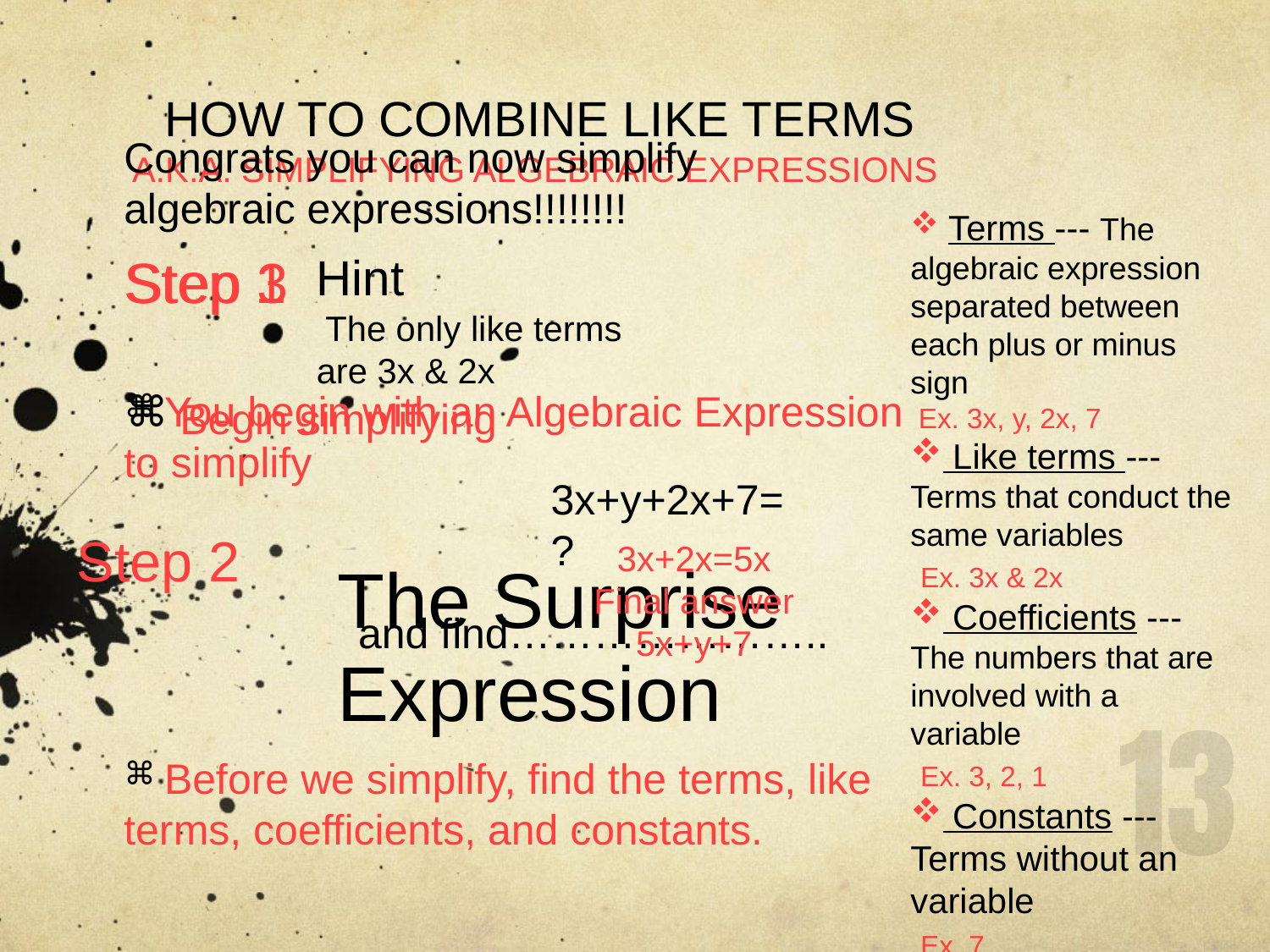

HOW TO COMBINE LIKE TERMS
A.K.A. SIMPLIFYING ALGEBRAIC EXPRESSIONS
Congrats you can now simplify algebraic expressions!!!!!!!!
 Terms --- The algebraic expression separated between each plus or minus sign
 Ex. 3x, y, 2x, 7
 Like terms --- Terms that conduct the same variables
 Ex. 3x & 2x
 Coefficients --- The numbers that are involved with a variable
 Ex. 3, 2, 1
 Constants --- Terms without an variable
 Ex. 7

Step 1
Step 3
Hint
 The only like terms are 3x & 2x
 You begin with an Algebraic Expression to simplify

 Begin simplifying
3x+y+2x+7=?
Step 2
3x+2x=5x
Final answer
5x+y+7
The Surprise Expression
and find…………………..
 Before we simplify, find the terms, like terms, coefficients, and constants.
13